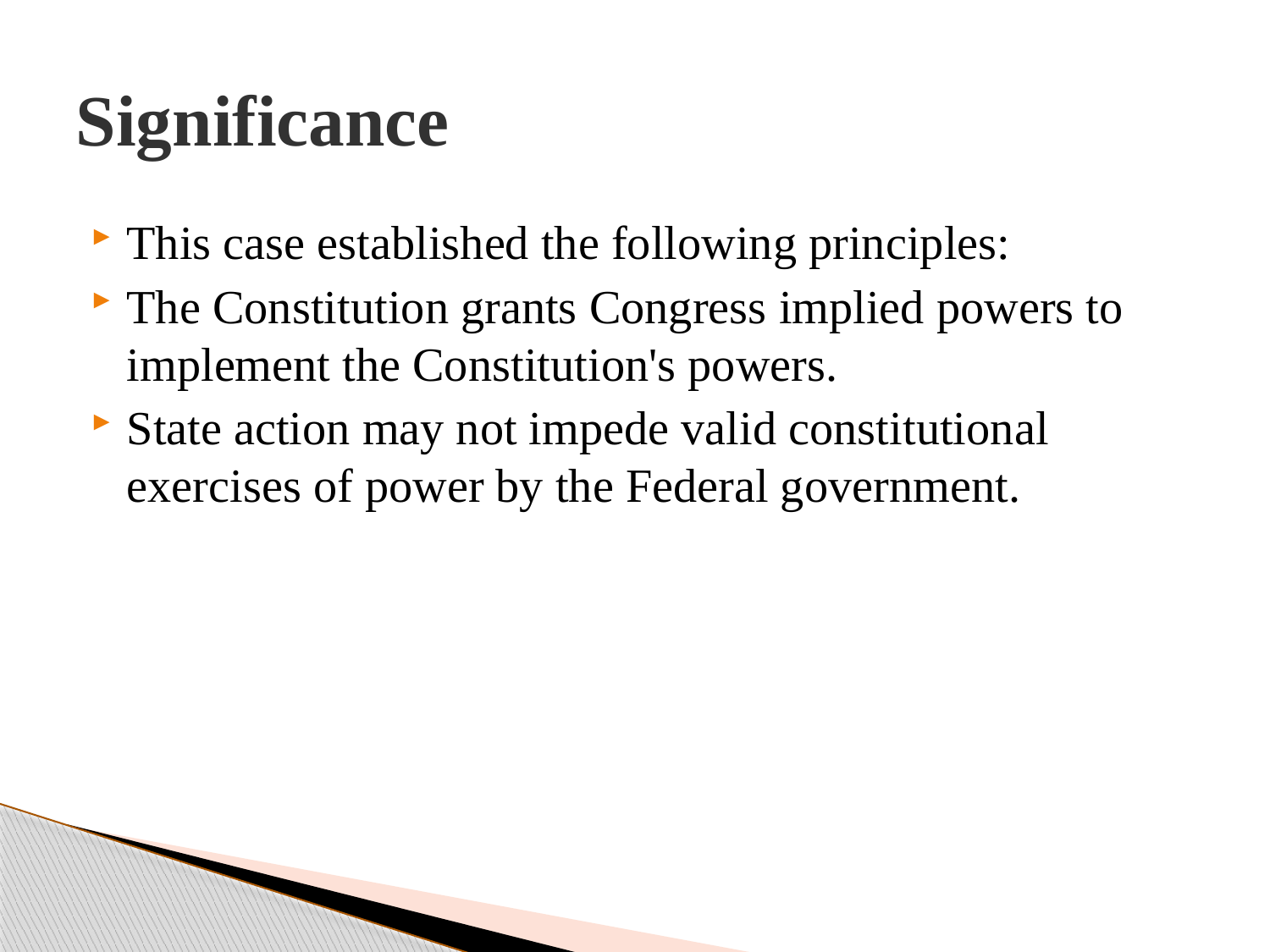

# Significance
This case established the following principles:
The Constitution grants Congress implied powers to implement the Constitution's powers.
State action may not impede valid constitutional exercises of power by the Federal government.